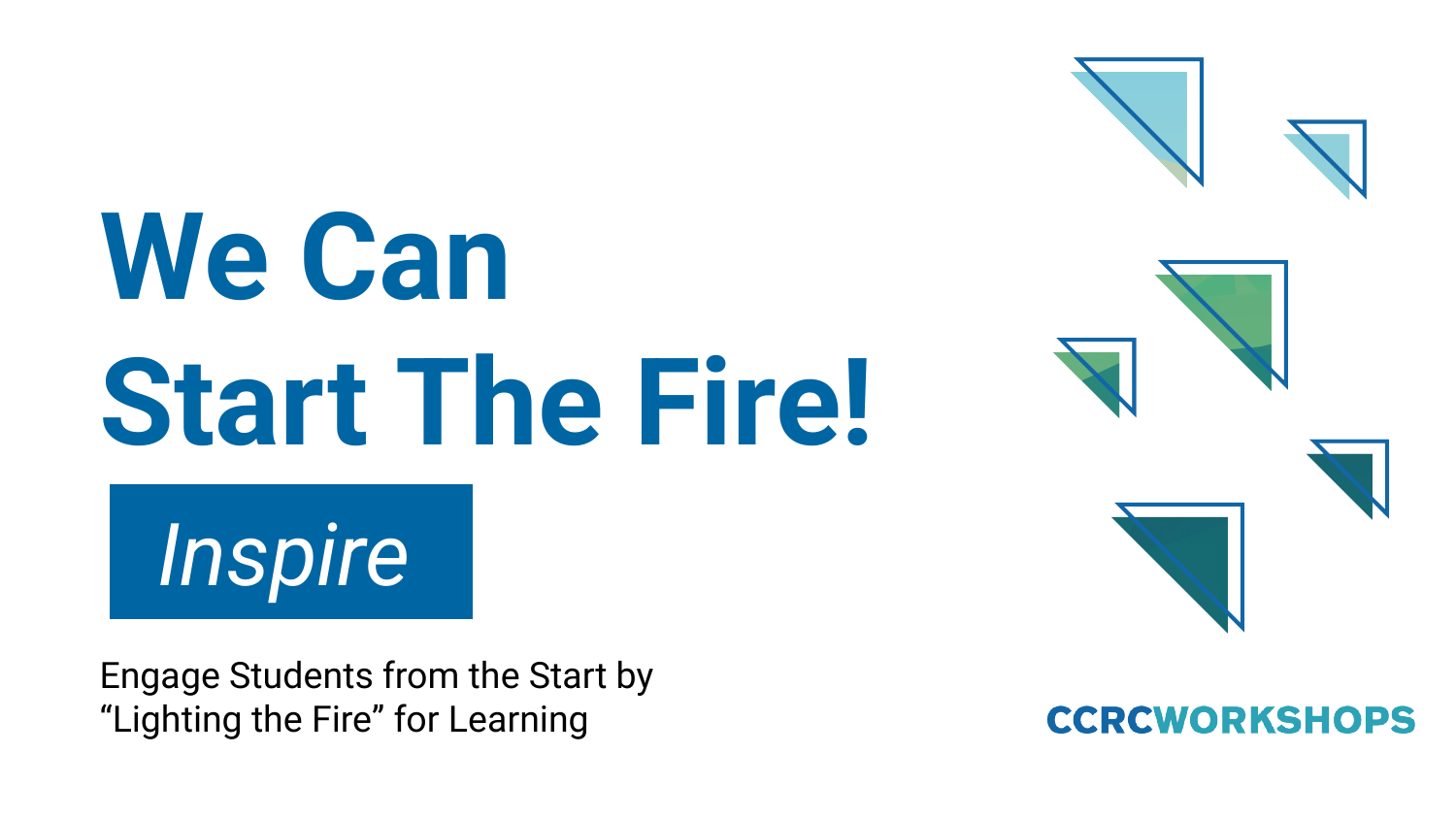

# We Can
Start The Fire!

Inspire
Engage Students from the Start by
“Lighting the Fire” for Learning